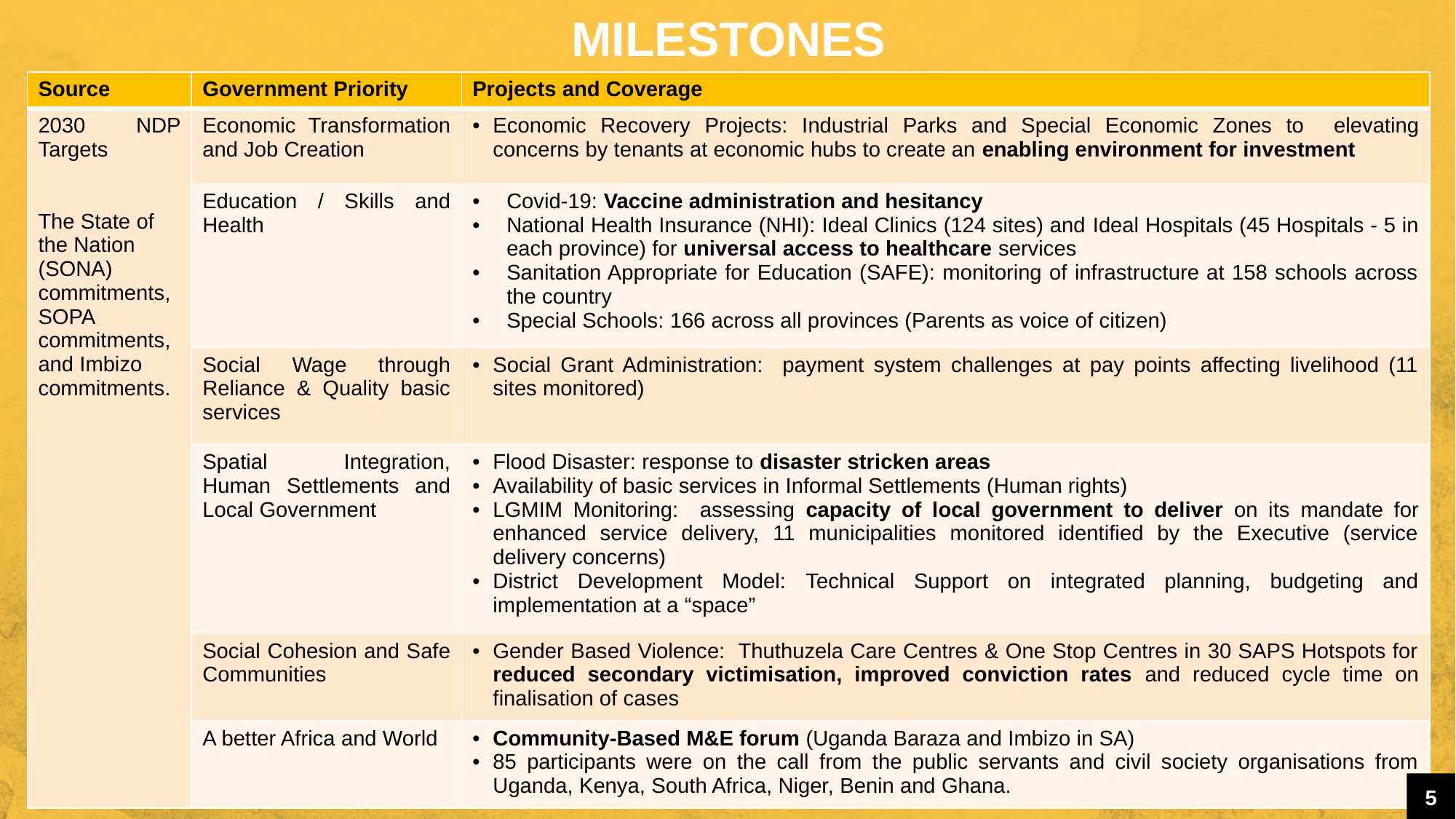

MILESTONES
| Source | Government Priority | Projects and Coverage |
| --- | --- | --- |
| 2030 NDP Targets The State of the Nation (SONA) commitments, SOPA commitments, and Imbizo commitments. | Economic Transformation and Job Creation | Economic Recovery Projects: Industrial Parks and Special Economic Zones to elevating concerns by tenants at economic hubs to create an enabling environment for investment |
|  | Education / Skills and Health | Covid-19: Vaccine administration and hesitancy National Health Insurance (NHI): Ideal Clinics (124 sites) and Ideal Hospitals (45 Hospitals - 5 in each province) for universal access to healthcare services Sanitation Appropriate for Education (SAFE): monitoring of infrastructure at 158 schools across the country Special Schools: 166 across all provinces (Parents as voice of citizen) |
|  | Social Wage through Reliance & Quality basic services | Social Grant Administration: payment system challenges at pay points affecting livelihood (11 sites monitored) |
|  | Spatial Integration, Human Settlements and Local Government | Flood Disaster: response to disaster stricken areas Availability of basic services in Informal Settlements (Human rights) LGMIM Monitoring: assessing capacity of local government to deliver on its mandate for enhanced service delivery, 11 municipalities monitored identified by the Executive (service delivery concerns) District Development Model: Technical Support on integrated planning, budgeting and implementation at a “space” |
|  | Social Cohesion and Safe Communities | Gender Based Violence: Thuthuzela Care Centres & One Stop Centres in 30 SAPS Hotspots for reduced secondary victimisation, improved conviction rates and reduced cycle time on finalisation of cases |
|  | A better Africa and World | Community-Based M&E forum (Uganda Baraza and Imbizo in SA) 85 participants were on the call from the public servants and civil society organisations from Uganda, Kenya, South Africa, Niger, Benin and Ghana. |
5